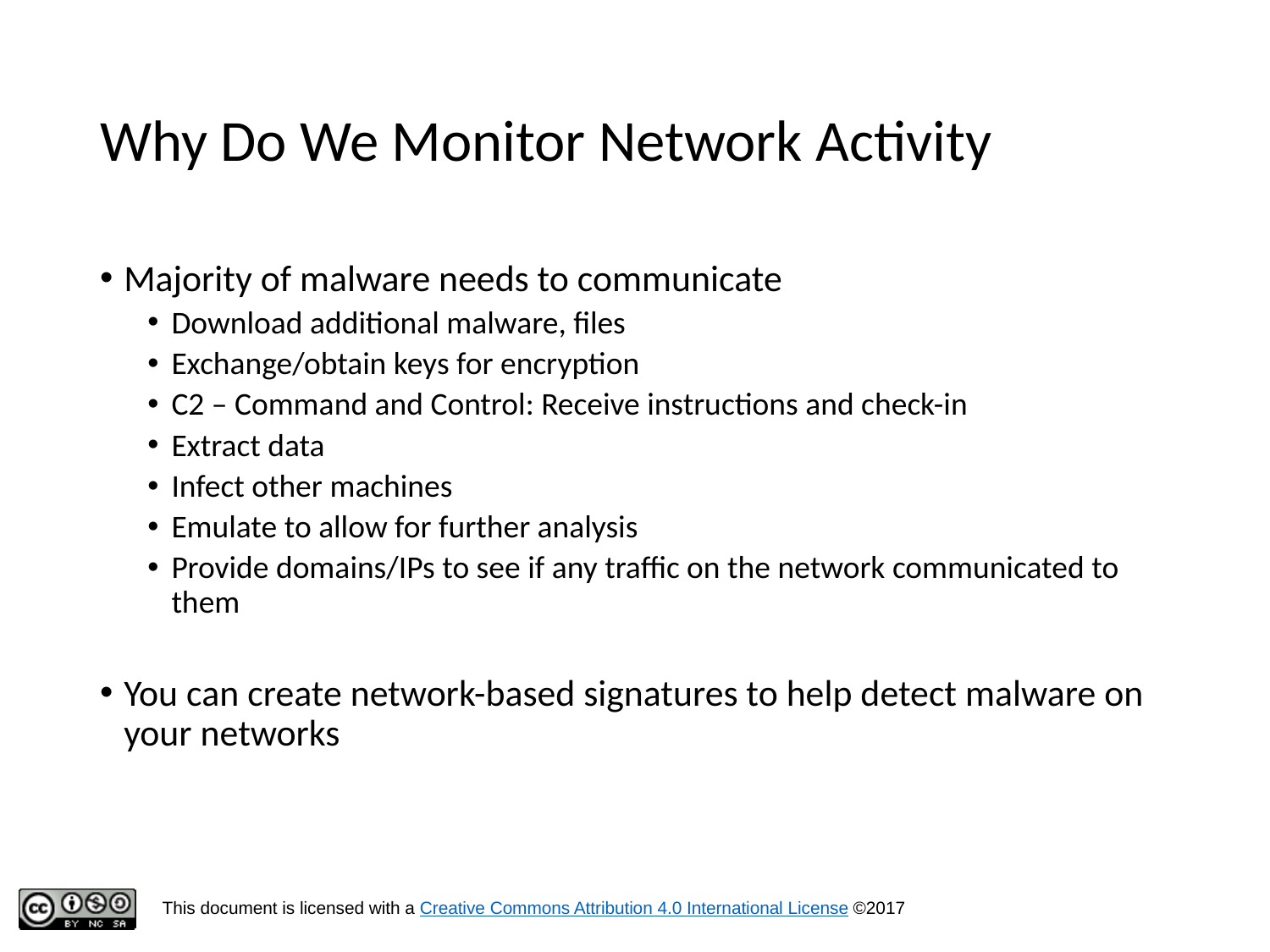

# Why Do We Monitor Network Activity
Majority of malware needs to communicate
Download additional malware, files
Exchange/obtain keys for encryption
C2 – Command and Control: Receive instructions and check-in
Extract data
Infect other machines
Emulate to allow for further analysis
Provide domains/IPs to see if any traffic on the network communicated to them

You can create network-based signatures to help detect malware on your networks